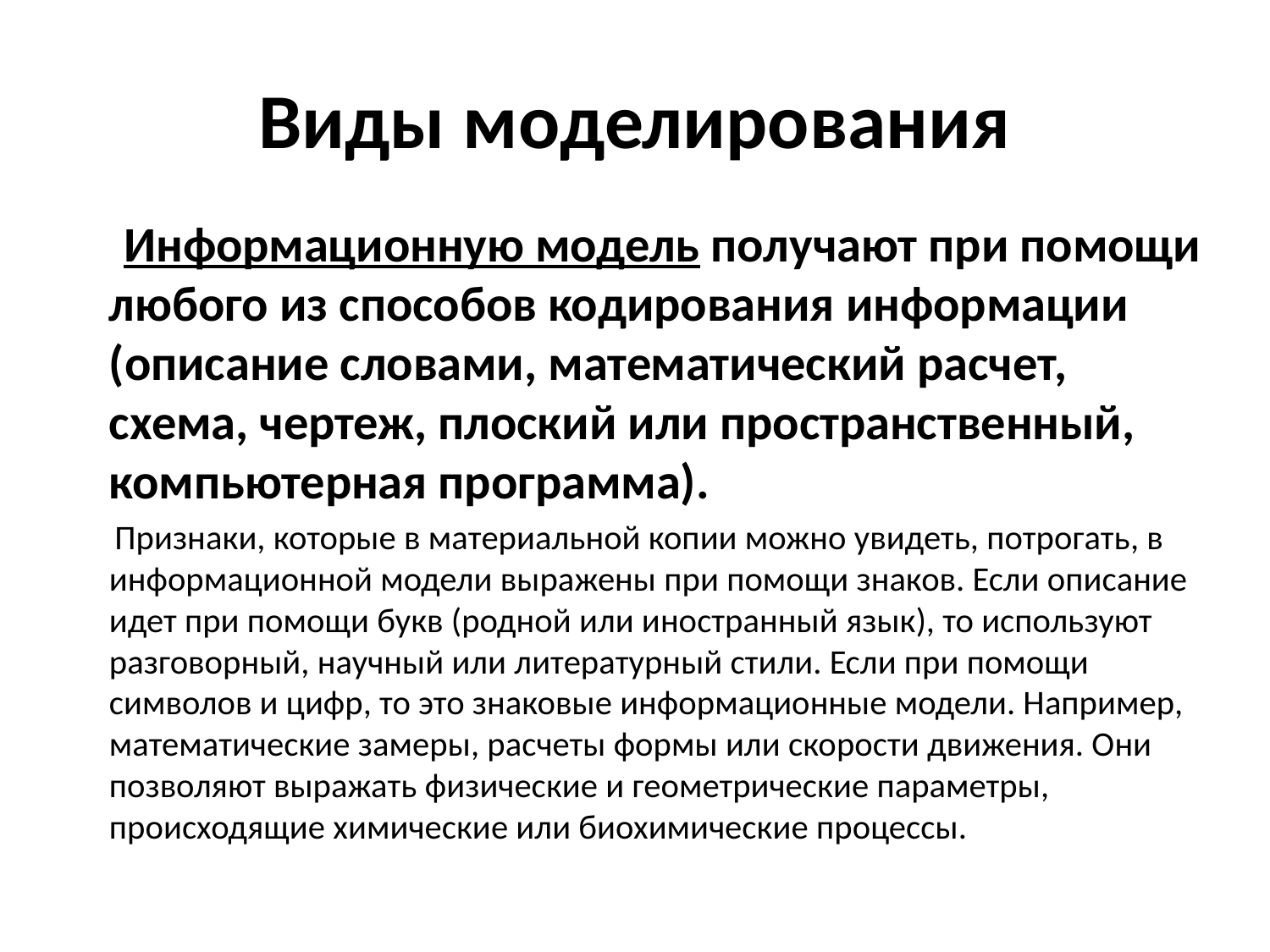

# Виды моделирования
     Информационную модель получают при помощи любого из способов кодирования информации (описание словами, математический расчет, схема, чертеж, плоский или пространственный, компьютерная программа).
      Признаки, которые в материальной копии можно увидеть, потрогать, в информационной модели выражены при помощи знаков. Если описание идет при помощи букв (родной или иностранный язык), то используют разговорный, научный или литературный стили. Если при помощи символов и цифр, то это знаковые информационные модели. Например, математические замеры, расчеты формы или скорости движения. Они позволяют выражать физические и геометрические параметры, происходящие химические или биохимические процессы.